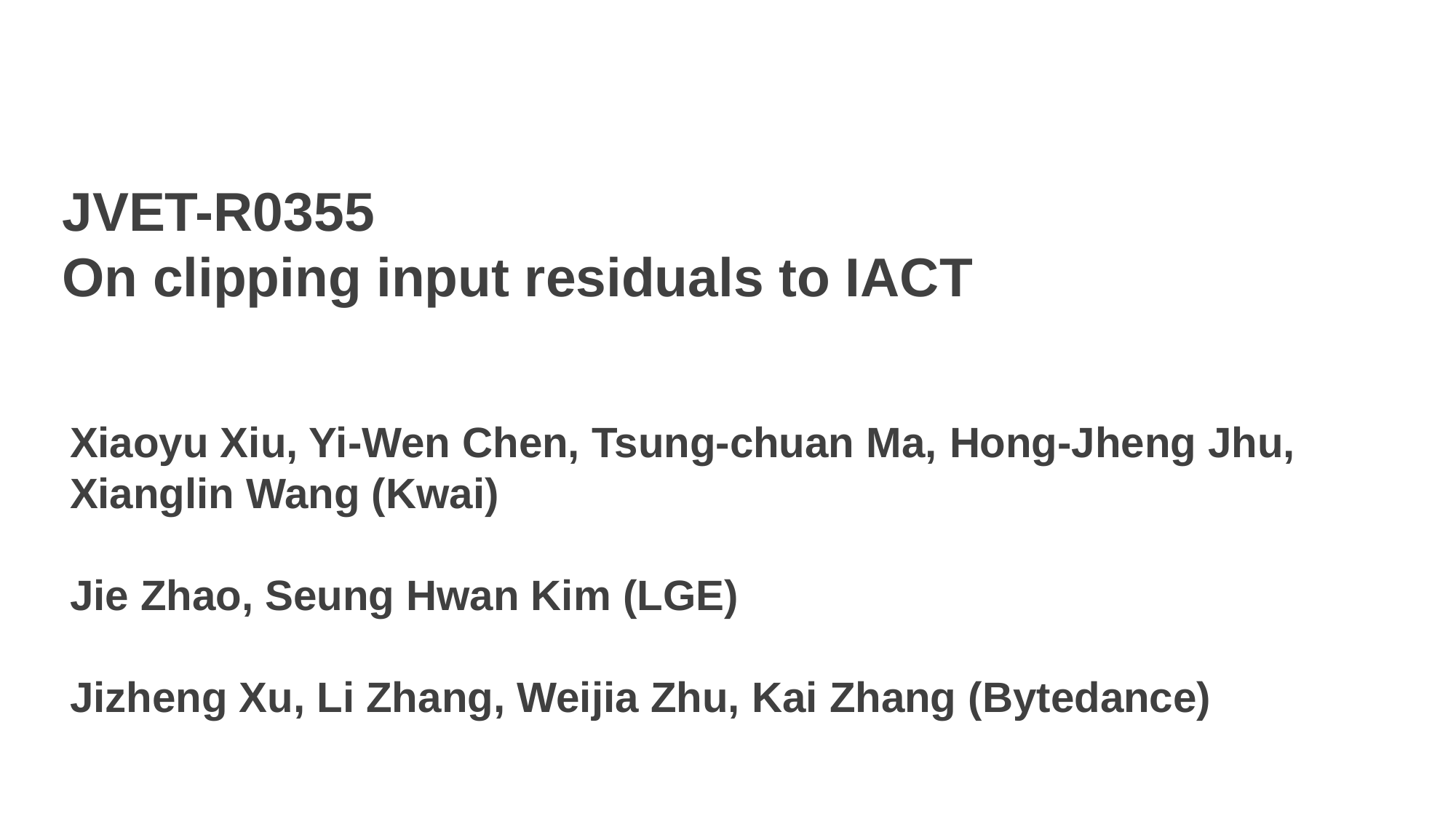

JVET-R0355
On clipping input residuals to IACT
Xiaoyu Xiu, Yi-Wen Chen, Tsung-chuan Ma, Hong-Jheng Jhu, Xianglin Wang (Kwai)

Jie Zhao, Seung Hwan Kim (LGE)

Jizheng Xu, Li Zhang, Weijia Zhu, Kai Zhang (Bytedance)